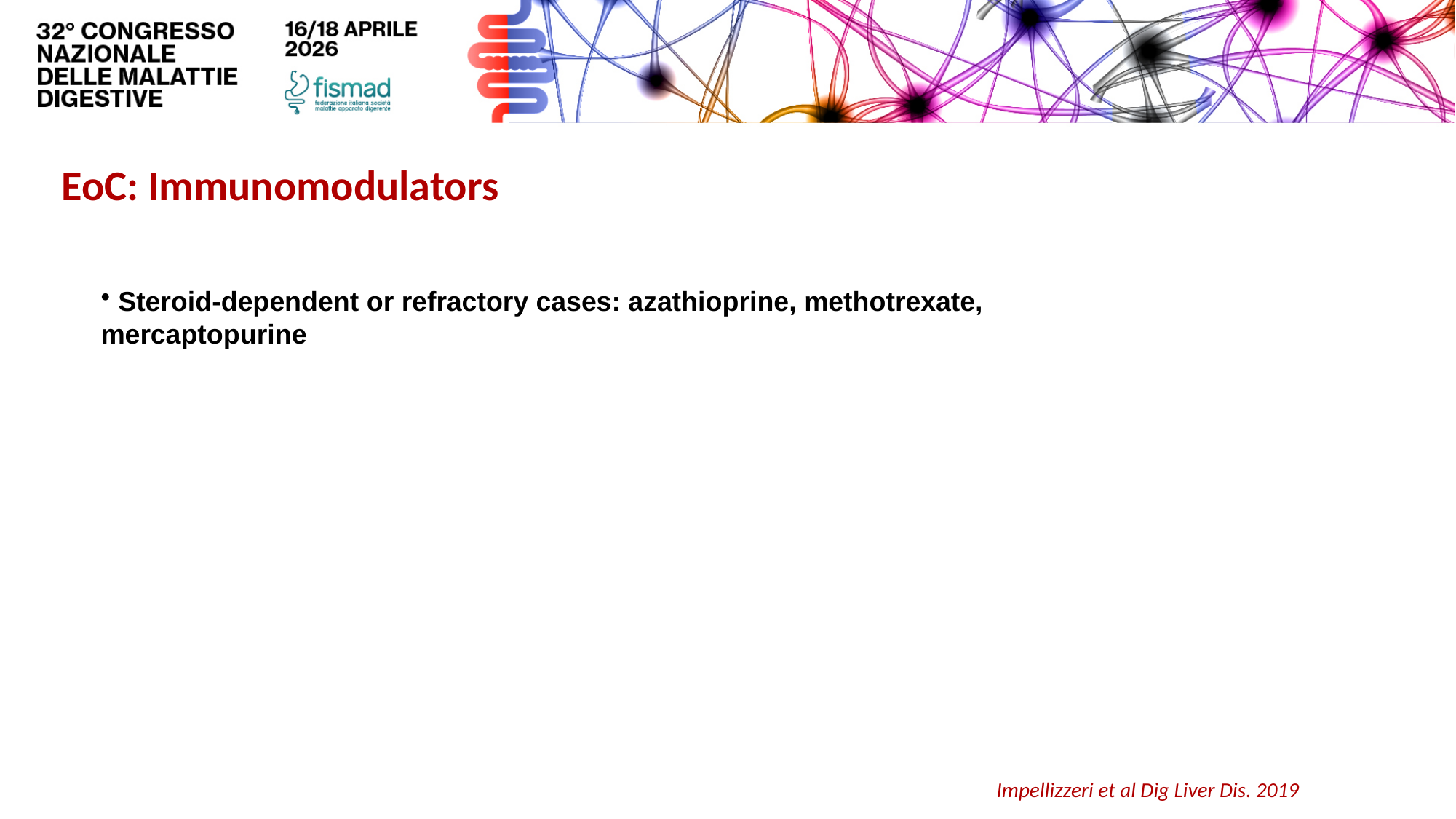

EoC: Immunomodulators

 Steroid-dependent or refractory cases: azathioprine, methotrexate, mercaptopurine

Impellizzeri et al Dig Liver Dis. 2019